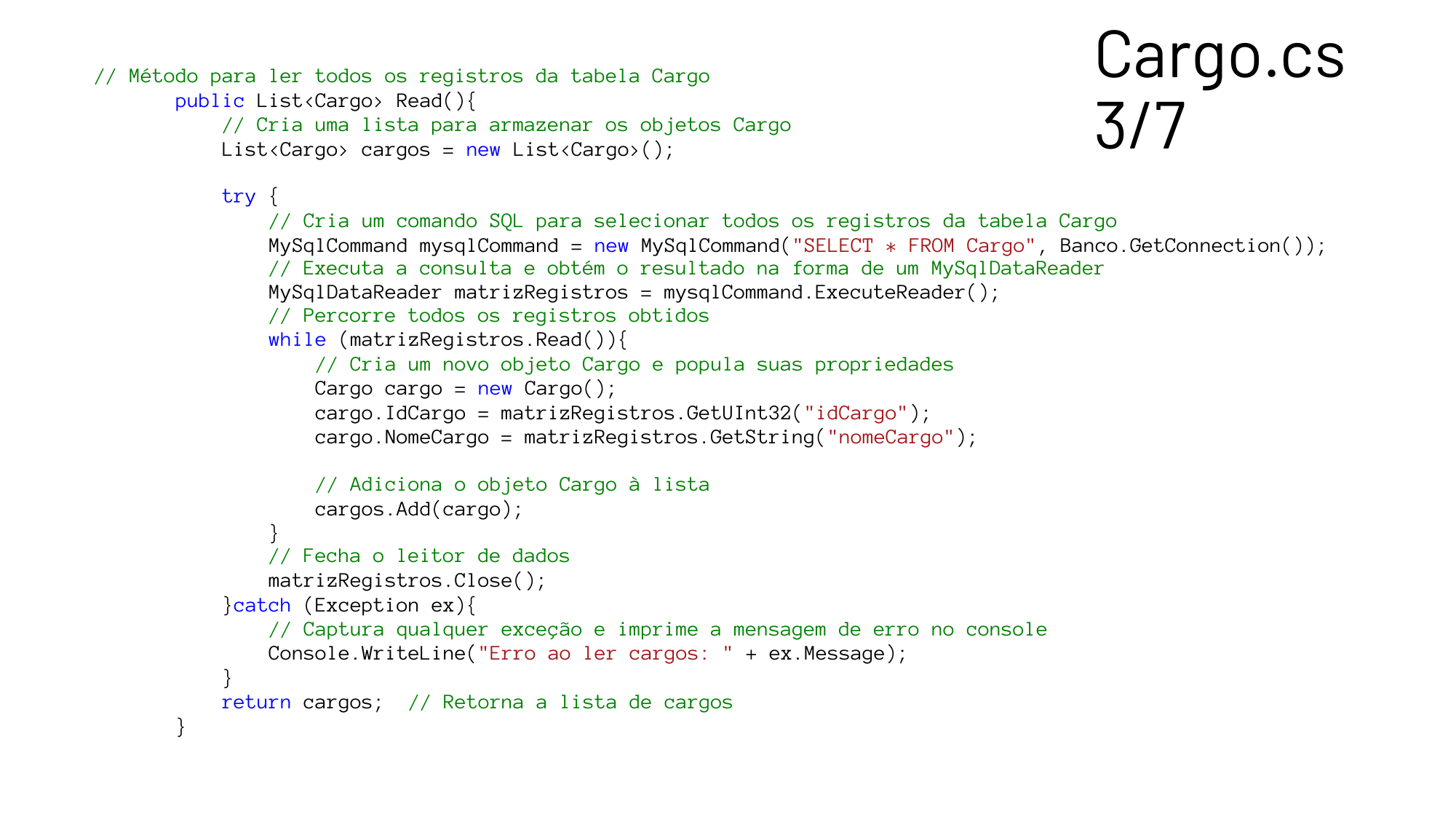

# Cargo.cs 3/7
 // Método para ler todos os registros da tabela Cargo
        public List<Cargo> Read(){
            // Cria uma lista para armazenar os objetos Cargo
            List<Cargo> cargos = new List<Cargo>();
            try {
                // Cria um comando SQL para selecionar todos os registros da tabela Cargo
                MySqlCommand mysqlCommand = new MySqlCommand("SELECT * FROM Cargo", Banco.GetConnection());
                // Executa a consulta e obtém o resultado na forma de um MySqlDataReader
                MySqlDataReader matrizRegistros = mysqlCommand.ExecuteReader();
                // Percorre todos os registros obtidos
                while (matrizRegistros.Read()){
                    // Cria um novo objeto Cargo e popula suas propriedades
                    Cargo cargo = new Cargo();
                    cargo.IdCargo = matrizRegistros.GetUInt32("idCargo");
                    cargo.NomeCargo = matrizRegistros.GetString("nomeCargo");
                    // Adiciona o objeto Cargo à lista
                    cargos.Add(cargo);
                }
                // Fecha o leitor de dados
                matrizRegistros.Close();
            }catch (Exception ex){
                // Captura qualquer exceção e imprime a mensagem de erro no console
                Console.WriteLine("Erro ao ler cargos: " + ex.Message);
            }
            return cargos;  // Retorna a lista de cargos
        }